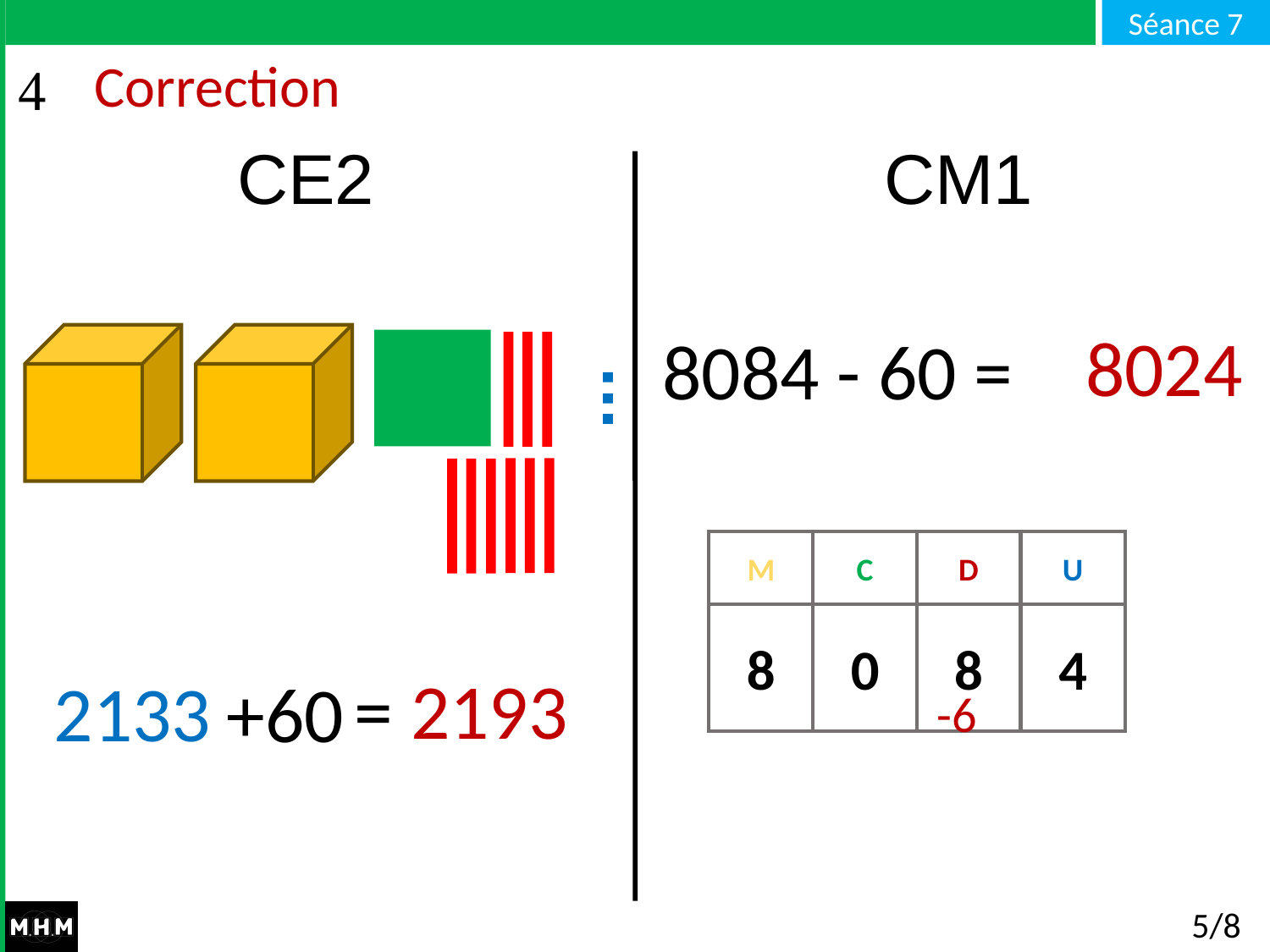

# Correction
CE2                          CM1

8024
8084 - 60 =

M
C
D
U
8
0
8
4
= 2193
2133
+60
-6
5/8